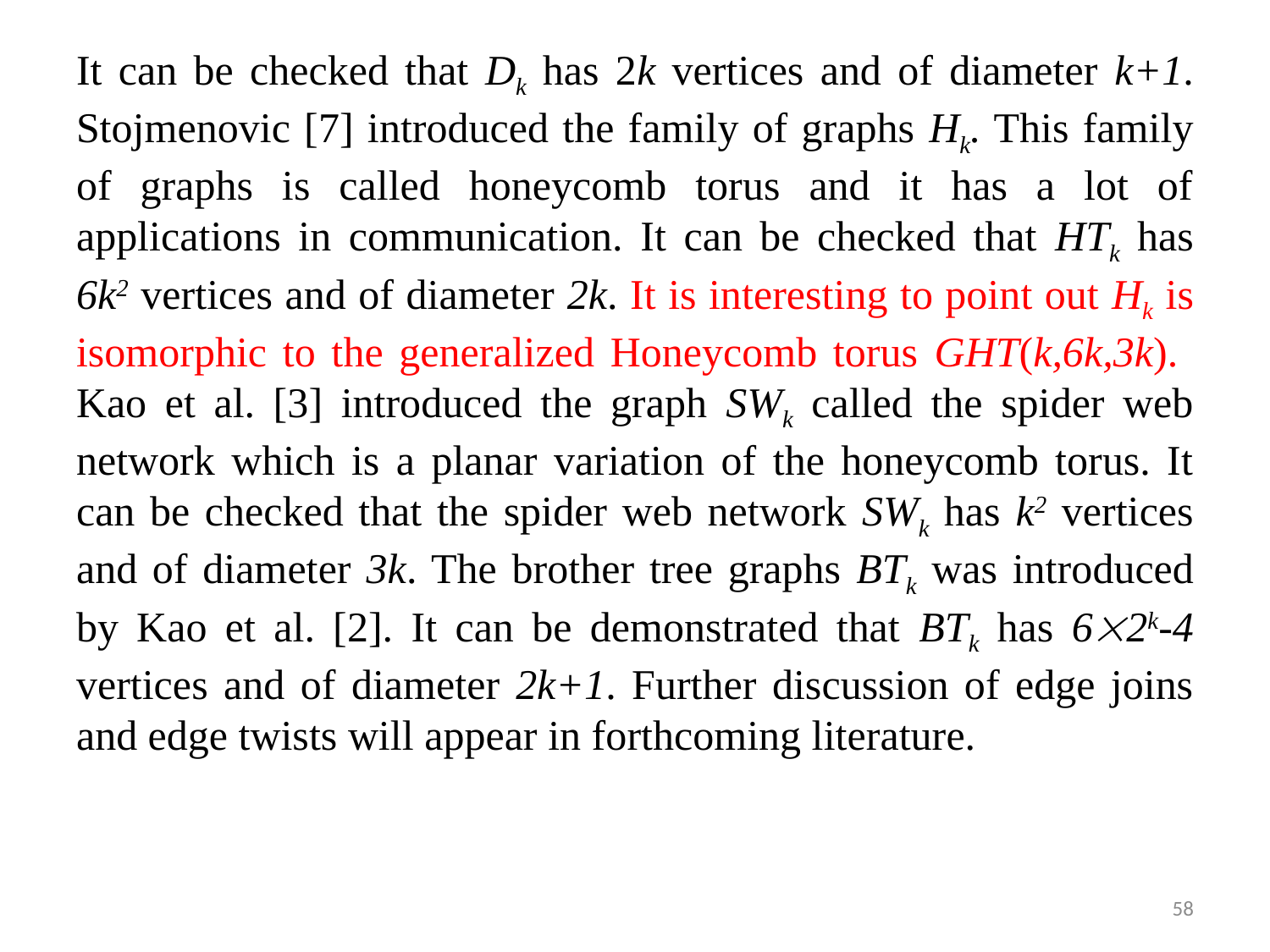

It can be checked that Dk has 2k vertices and of diameter k+1. Stojmenovic [7] introduced the family of graphs Hk. This family of graphs is called honeycomb torus and it has a lot of applications in communication. It can be checked that HTk has 6k2 vertices and of diameter 2k. It is interesting to point out Hk is isomorphic to the generalized Honeycomb torus GHT(k,6k,3k).  Kao et al. [3] introduced the graph SWk called the spider web network which is a planar variation of the honeycomb torus. It can be checked that the spider web network SWk has k2 vertices and of diameter 3k. The brother tree graphs BTk was introduced by Kao et al. [2]. It can be demonstrated that BTk has 6×2k-4 vertices and of diameter 2k+1. Further discussion of edge joins and edge twists will appear in forthcoming literature.

58